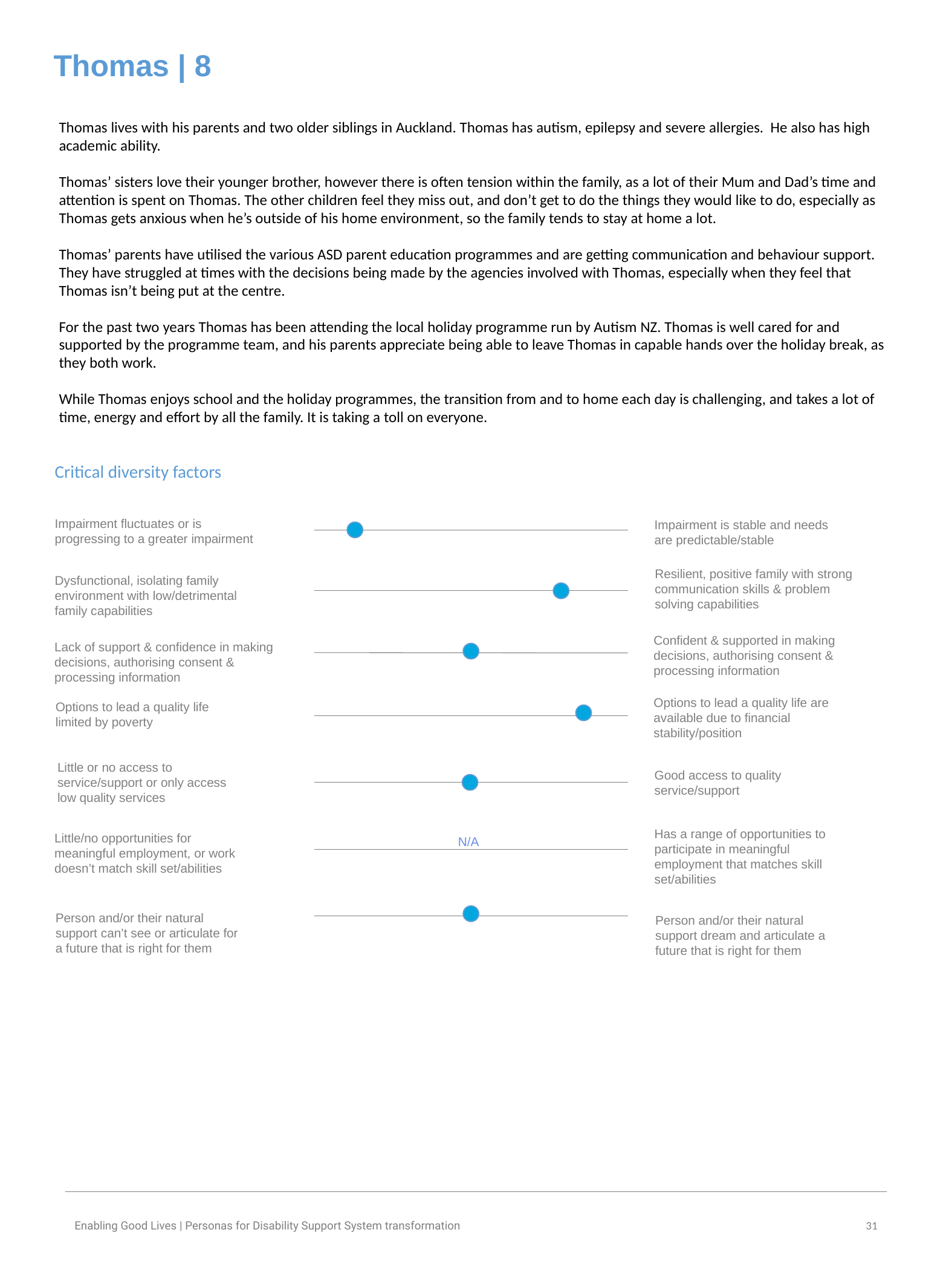

Thomas | 8
Thomas lives with his parents and two older siblings in Auckland. Thomas has autism, epilepsy and severe allergies.  He also has high academic ability.

Thomas’ sisters love their younger brother, however there is often tension within the family, as a lot of their Mum and Dad’s time and attention is spent on Thomas. The other children feel they miss out, and don’t get to do the things they would like to do, especially as Thomas gets anxious when he’s outside of his home environment, so the family tends to stay at home a lot.

Thomas’ parents have utilised the various ASD parent education programmes and are getting communication and behaviour support. They have struggled at times with the decisions being made by the agencies involved with Thomas, especially when they feel that Thomas isn’t being put at the centre.

For the past two years Thomas has been attending the local holiday programme run by Autism NZ. Thomas is well cared for and supported by the programme team, and his parents appreciate being able to leave Thomas in capable hands over the holiday break, as they both work.

While Thomas enjoys school and the holiday programmes, the transition from and to home each day is challenging, and takes a lot of time, energy and effort by all the family. It is taking a toll on everyone.

Critical diversity factors
Impairment fluctuates or is progressing to a greater impairment
Impairment is stable and needs are predictable/stable

Resilient, positive family with strong communication skills & problem
solving capabilities
Dysfunctional, isolating family environment with low/detrimental
family capabilities

Confident & supported in making decisions, authorising consent & processing information
Lack of support & confidence in making decisions, authorising consent & processing information

Options to lead a quality life are available due to financial stability/position
Options to lead a quality life
limited by poverty

Little or no access to service/support or only access
low quality services
Good access to quality service/support

Has a range of opportunities to participate in meaningful
employment that matches skill set/abilities
Little/no opportunities for meaningful employment, or work doesn’t match skill set/abilities

Person and/or their natural support can’t see or articulate for a future that is right for them

Person and/or their natural support dream and articulate a future that is right for them

N/A
31
Enabling Good Lives | Personas for Disability Support System transformation